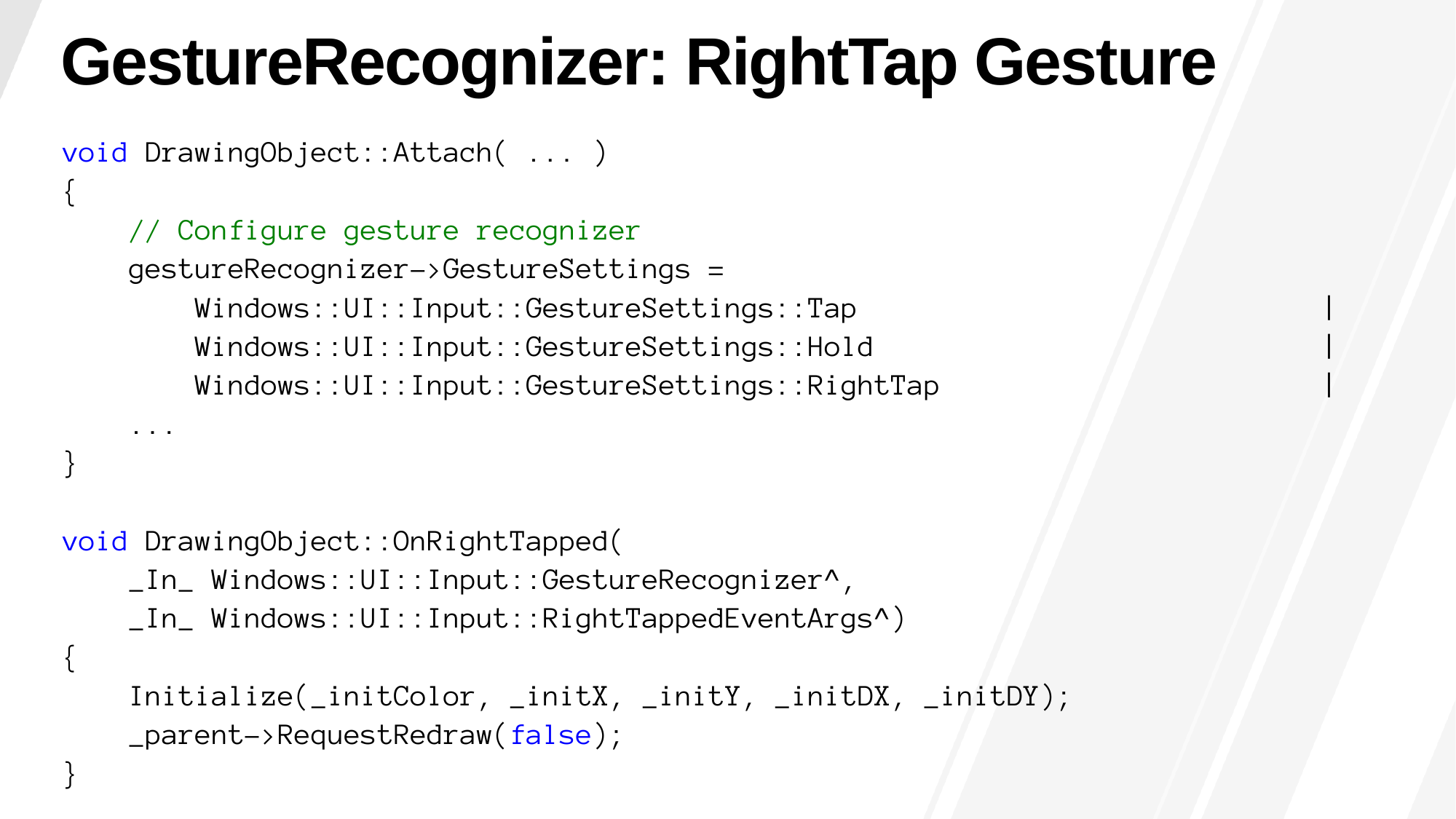

# GestureRecognizer: RightTap Gesture
void DrawingObject::Attach( ... )
{
    // Configure gesture recognizer
    gestureRecognizer->GestureSettings =
        Windows::UI::Input::GestureSettings::Tap                            |
        Windows::UI::Input::GestureSettings::Hold                           |
        Windows::UI::Input::GestureSettings::RightTap                       |
    ...
}

void DrawingObject::OnRightTapped(
    _In_ Windows::UI::Input::GestureRecognizer^,
    _In_ Windows::UI::Input::RightTappedEventArgs^)
{
    Initialize(_initColor, _initX, _initY, _initDX, _initDY);
    _parent->RequestRedraw(false);
}